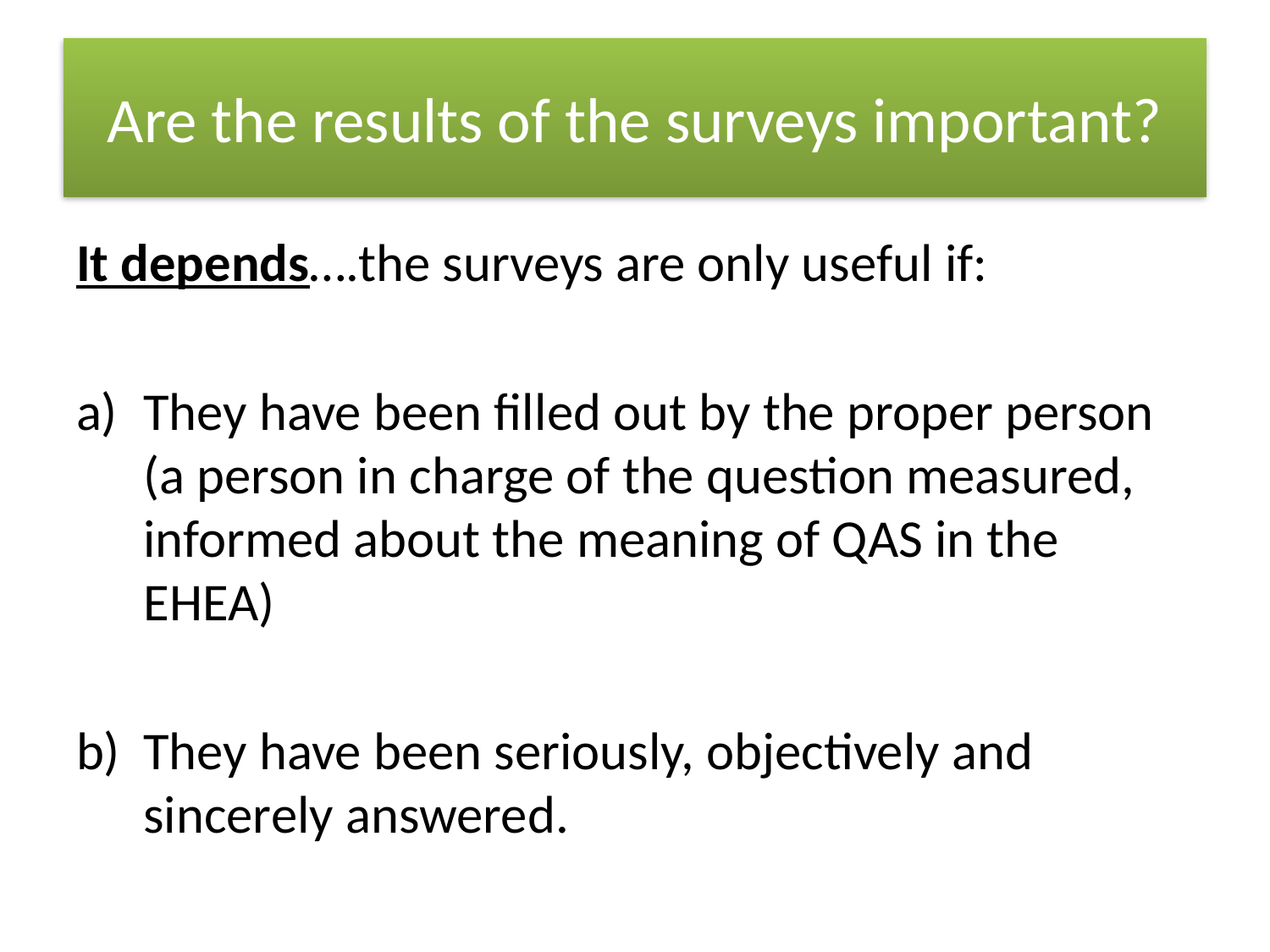

# Are the results of the surveys important?
It depends….the surveys are only useful if:

They have been filled out by the proper person (a person in charge of the question measured, informed about the meaning of QAS in the EHEA)

They have been seriously, objectively and sincerely answered.